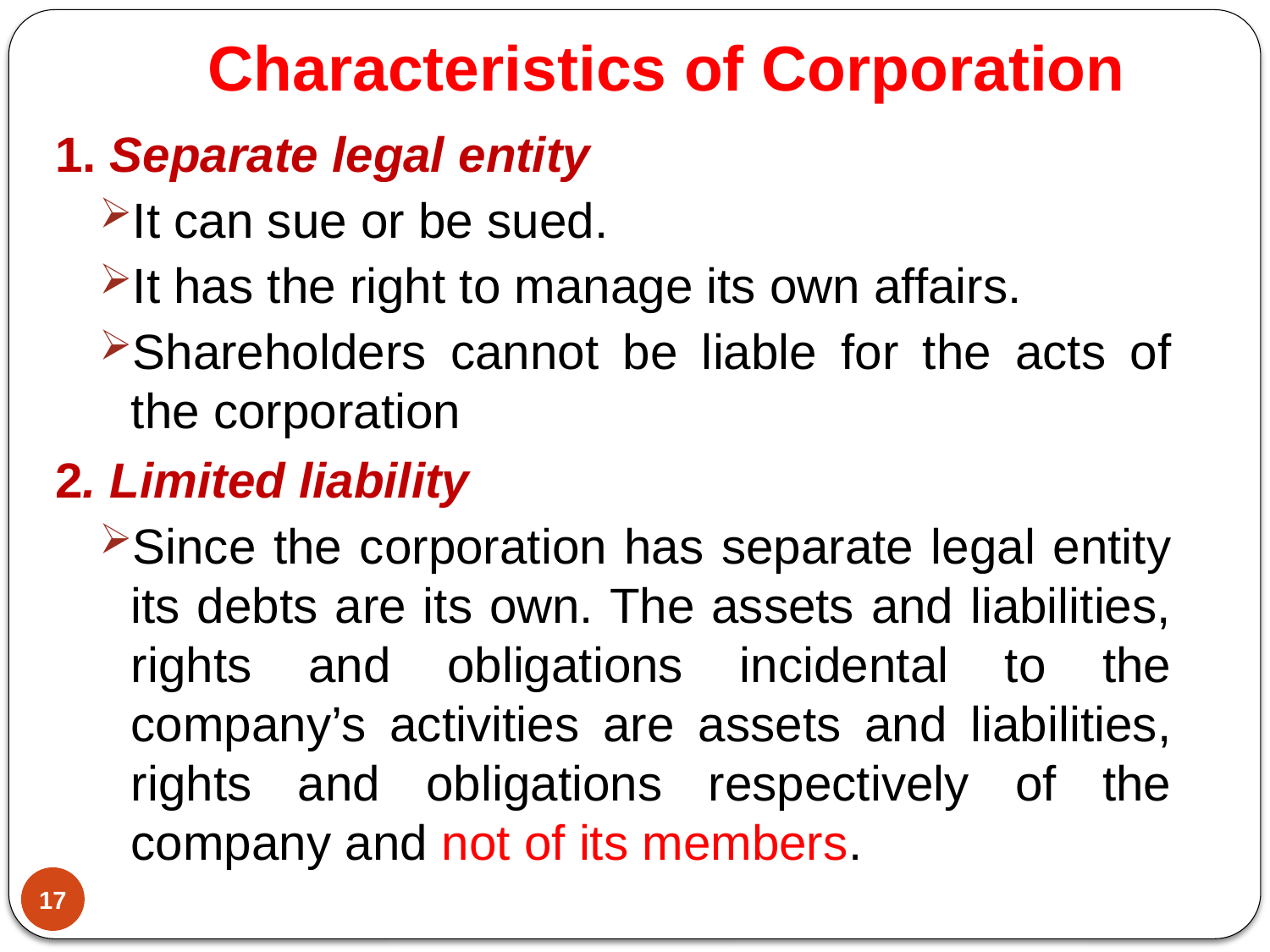

# Characteristics of Corporation
1. Separate legal entity
It can sue or be sued.
It has the right to manage its own affairs.
Shareholders cannot be liable for the acts of the corporation
2. Limited liability
Since the corporation has separate legal entity its debts are its own. The assets and liabilities, rights and obligations incidental to the company’s activities are assets and liabilities, rights and obligations respectively of the company and not of its members.
17